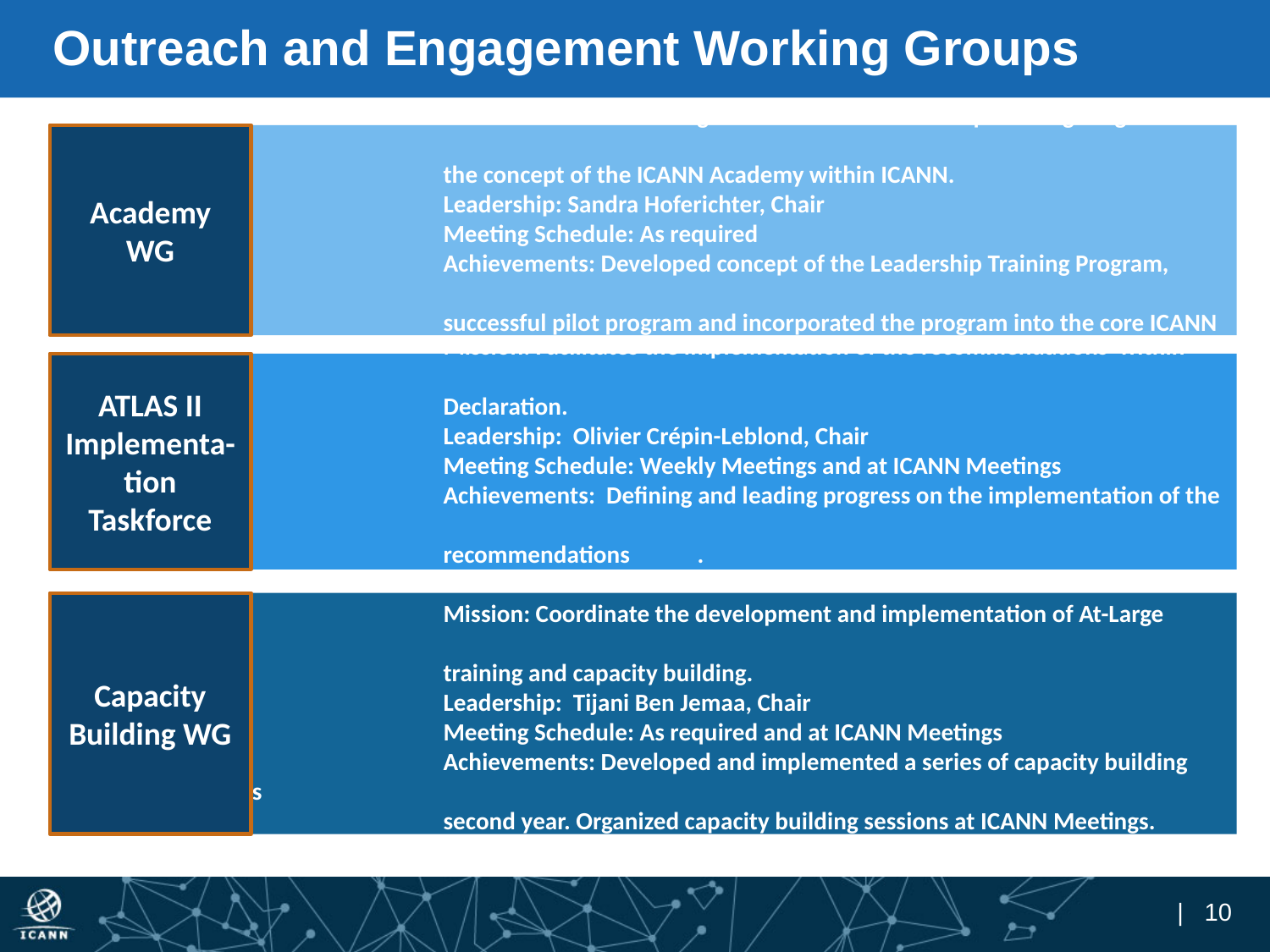

# Outreach and Engagement Working Groups

			Mission: Assists in the organization of the Leadership Training Program and promotes the
			the concept of the ICANN Academy within ICANN.
			Leadership: Sandra Hoferichter, Chair
			Meeting Schedule: As required
			Achievements: Developed concept of the Leadership Training Program, implemented
			successful pilot program and incorporated the program into the core ICANN budget.

Academy WG
			Mission: Facilitates the implementation of the recommendations  within the ATLAS II
			Declaration.
			Leadership:  Olivier Crépin-Leblond, Chair
			Meeting Schedule: Weekly Meetings and at ICANN Meetings
			Achievements:  Defining and leading progress on the implementation of the ATLAS II
			recommendations	.

ATLAS II Implementa-tion Taskforce

			Mission: Coordinate the development and implementation of At-Large efforts related to
			training and capacity building.
			Leadership:  Tijani Ben Jemaa, Chair
			Meeting Schedule: As required and at ICANN Meetings
			Achievements: Developed and implemented a series of capacity building webinars now in its
			second year. Organized capacity building sessions at ICANN Meetings.

Capacity Building WG